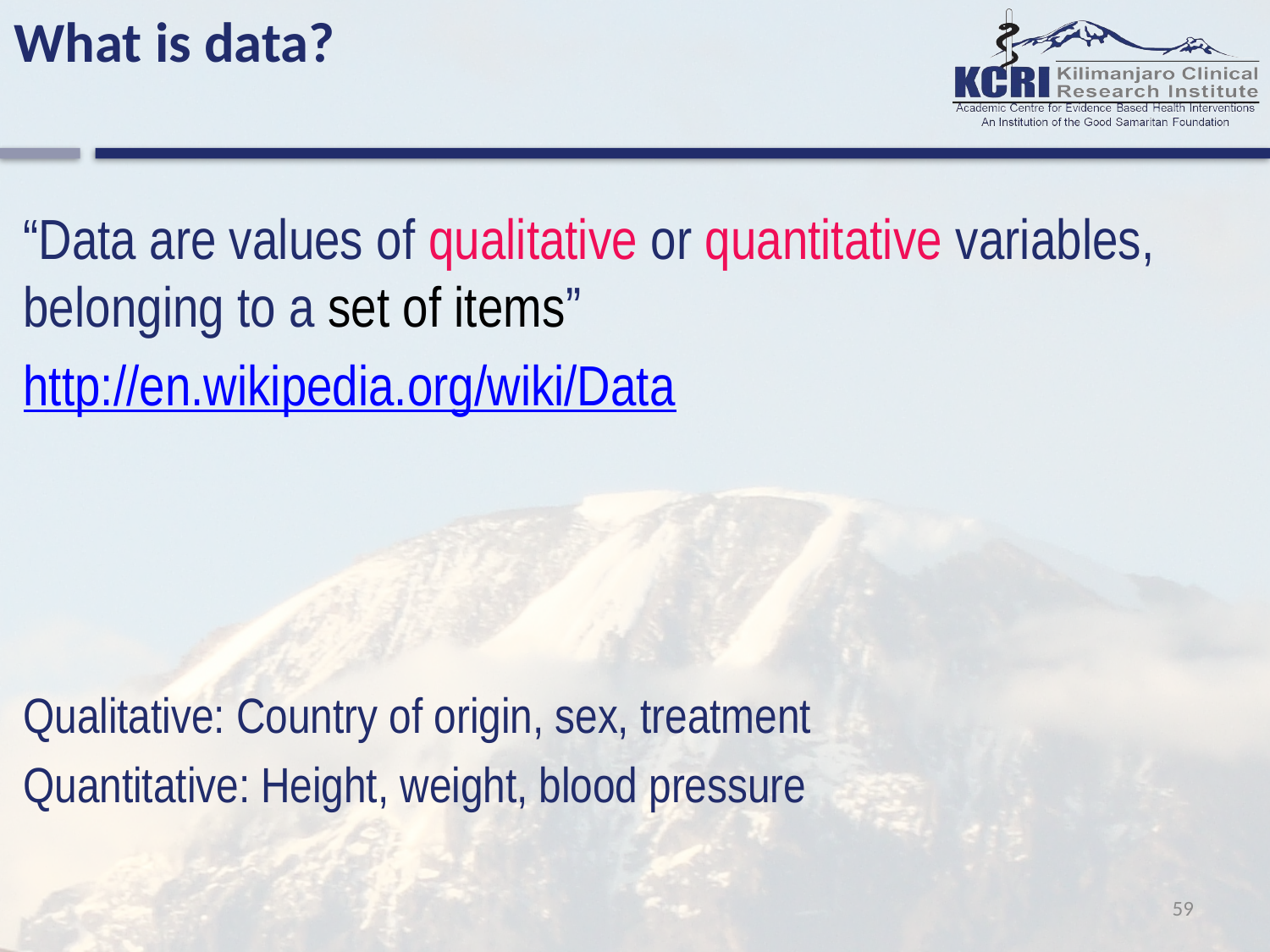

What is data?
“Data are values of qualitative or quantitative variables, belonging to a set of items”
http://en.wikipedia.org/wiki/Data

Qualitative: Country of origin, sex, treatment
Quantitative: Height, weight, blood pressure

59